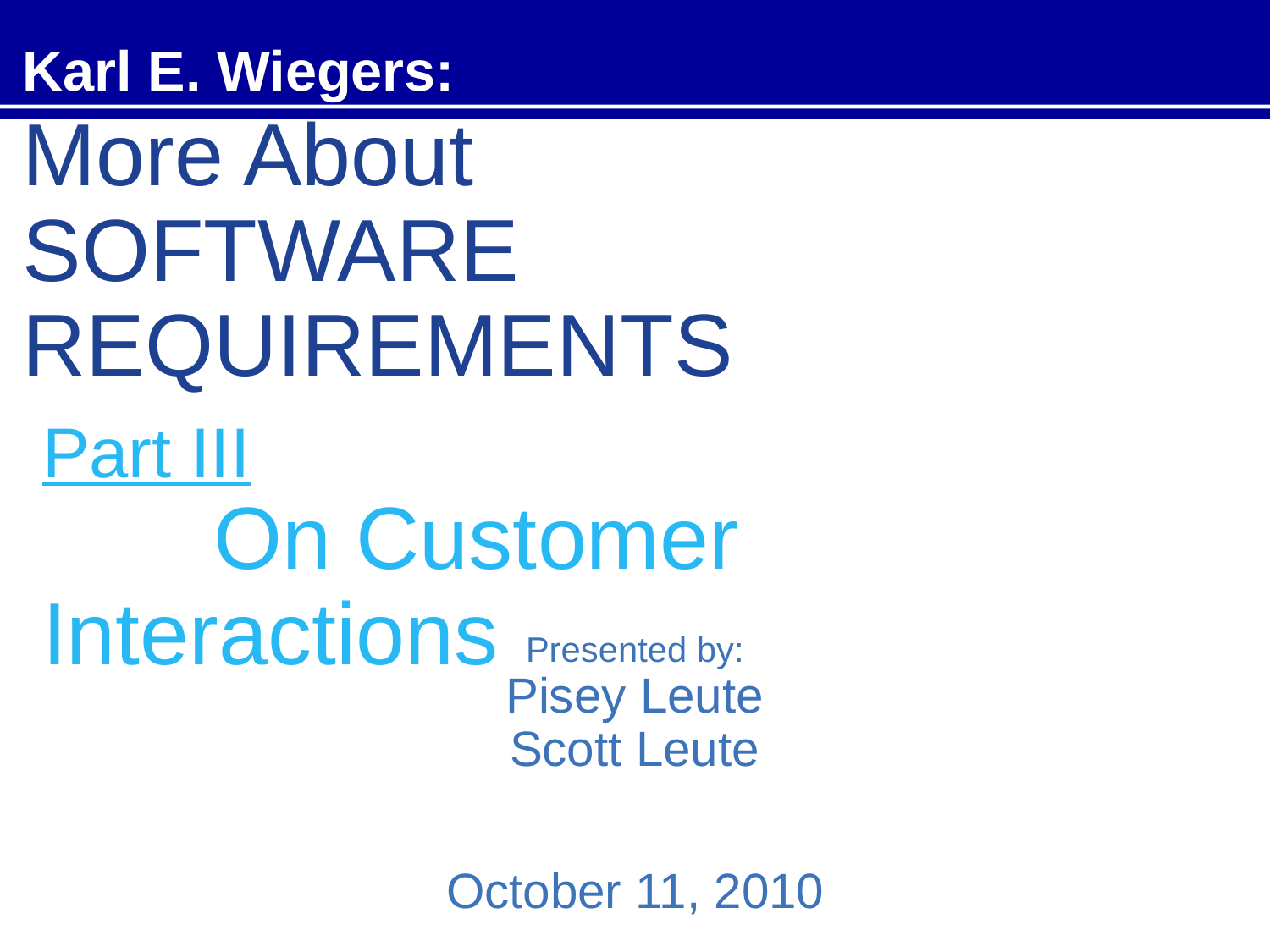

# Karl E. Wiegers: More About SOFTWARE REQUIREMENTS

Part III
       On Customer Interactions
Presented by:
Pisey Leute
Scott Leute
October 11, 2010